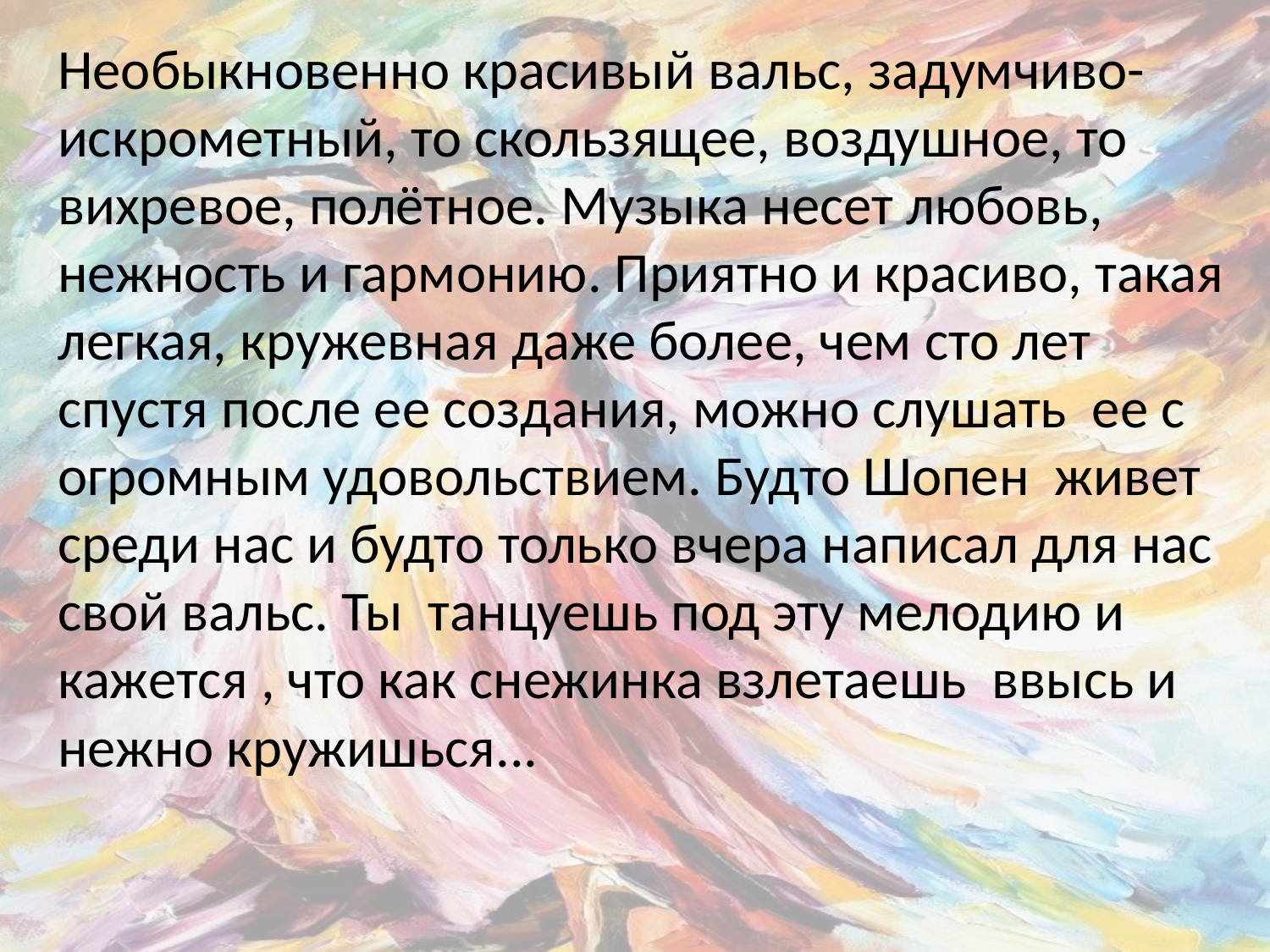

Необыкновенно красивый вальс, задумчиво-искрометный, то скользящее, воздушное, то вихревое, полётное. Музыка несет любовь, нежность и гармонию. Приятно и красиво, такая легкая, кружевная даже более, чем сто лет спустя после ее создания, можно слушать  ее с огромным удовольствием. Будто Шопен  живет среди нас и будто только вчера написал для нас свой вальс. Ты  танцуешь под эту мелодию и кажется , что как снежинка взлетаешь  ввысь и нежно кружишься...

# .